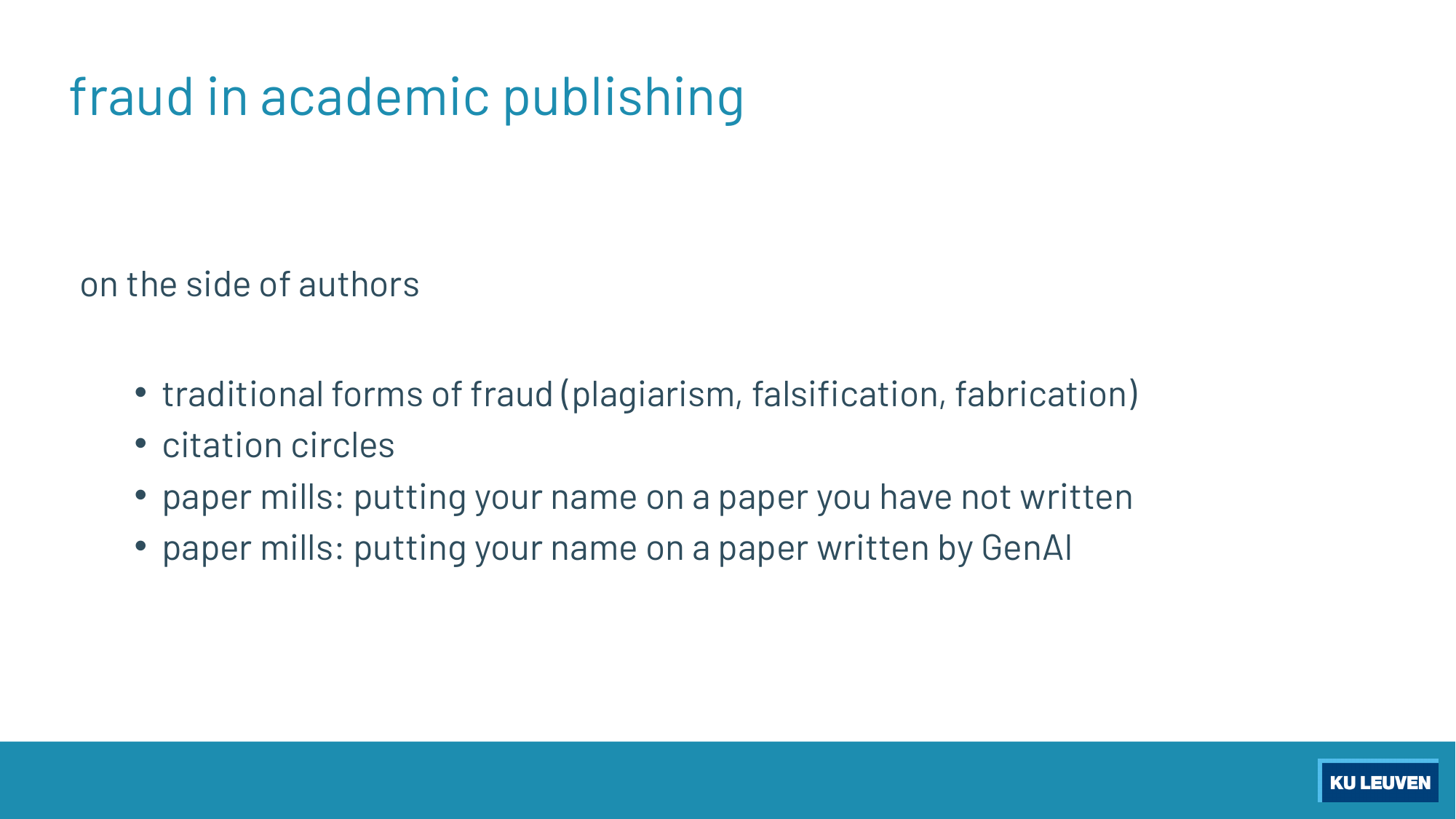

# fraud in academic publishing
on the side of authors

traditional forms of fraud (plagiarism, falsification, fabrication)
citation circles
paper mills: putting your name on a paper you have not written
paper mills: putting your name on a paper written by GenAI